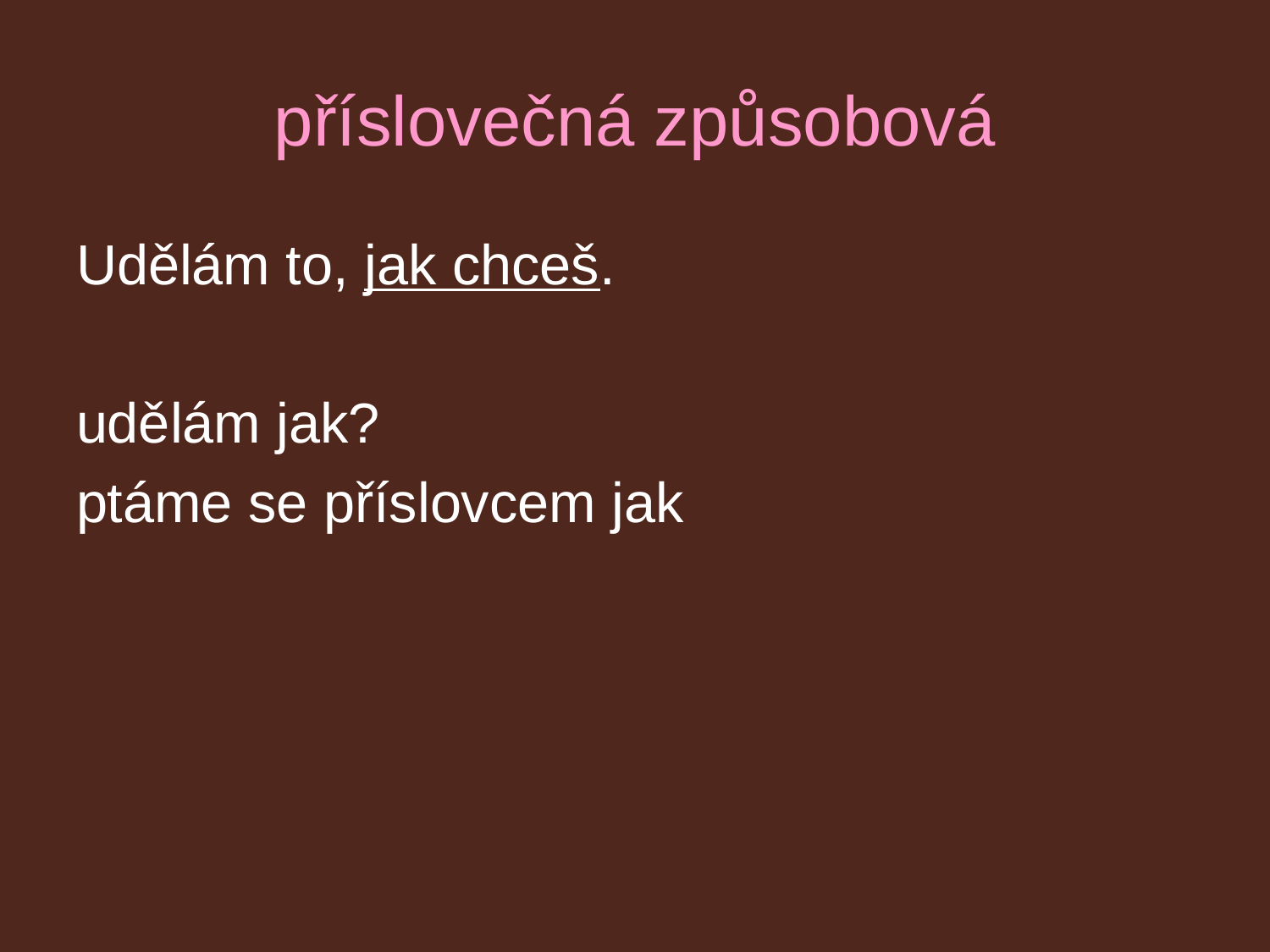

# příslovečná způsobová
Udělám to, jak chceš.

udělám jak?
ptáme se příslovcem jak